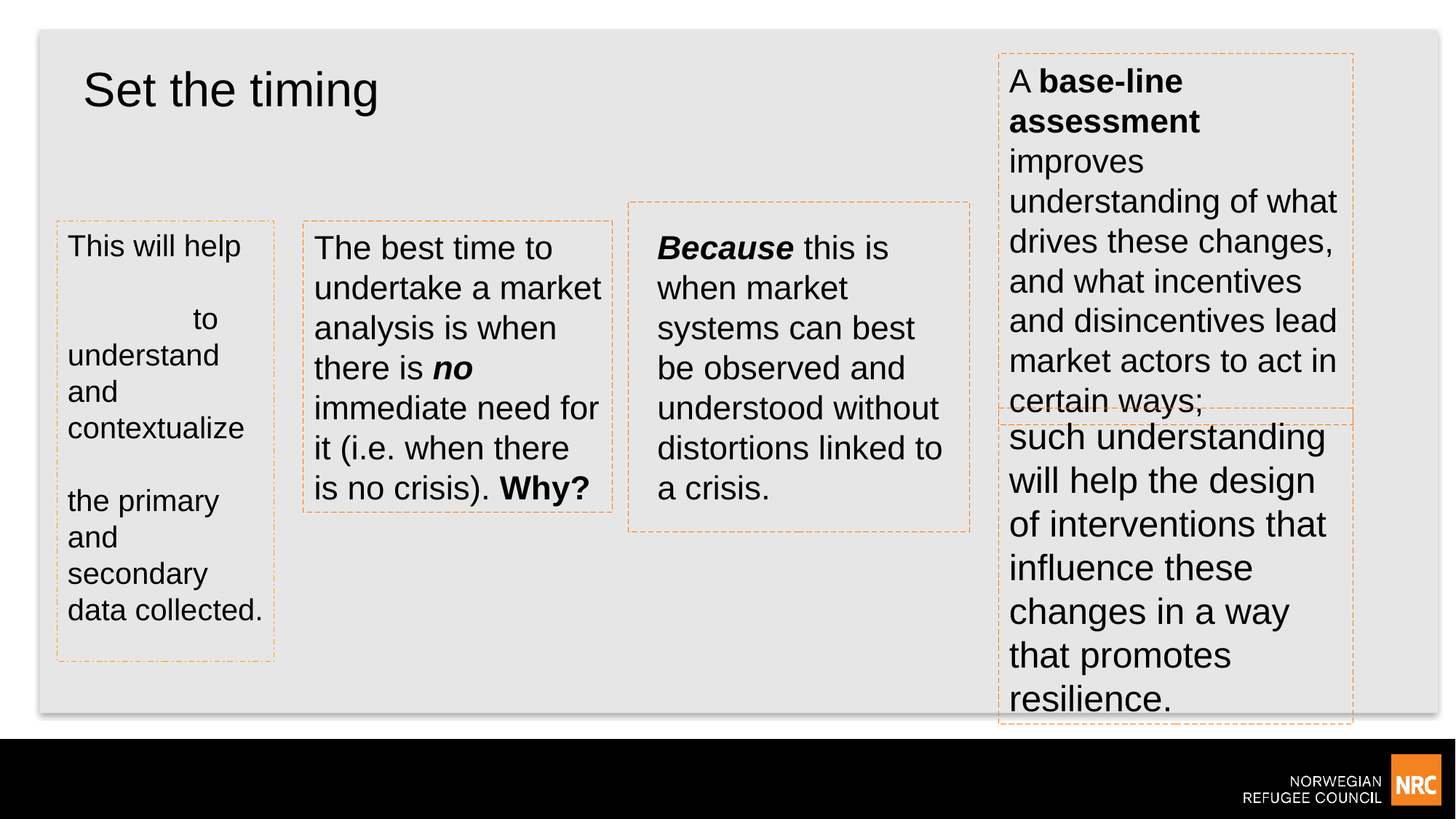

# Set the timing
A base-line assessment improves understanding of what drives these changes, and what incentives and disincentives lead market actors to act in certain ways;

Because this is when market systems can best be observed and understood without distortions linked to a crisis.

This will help                                          to understand and contextualize                       the primary and secondary data collected.

The best time to undertake a market analysis is when there is no immediate need for it (i.e. when there is no crisis). Why?
such understanding will help the design of interventions that influence these changes in a way that promotes resilience.